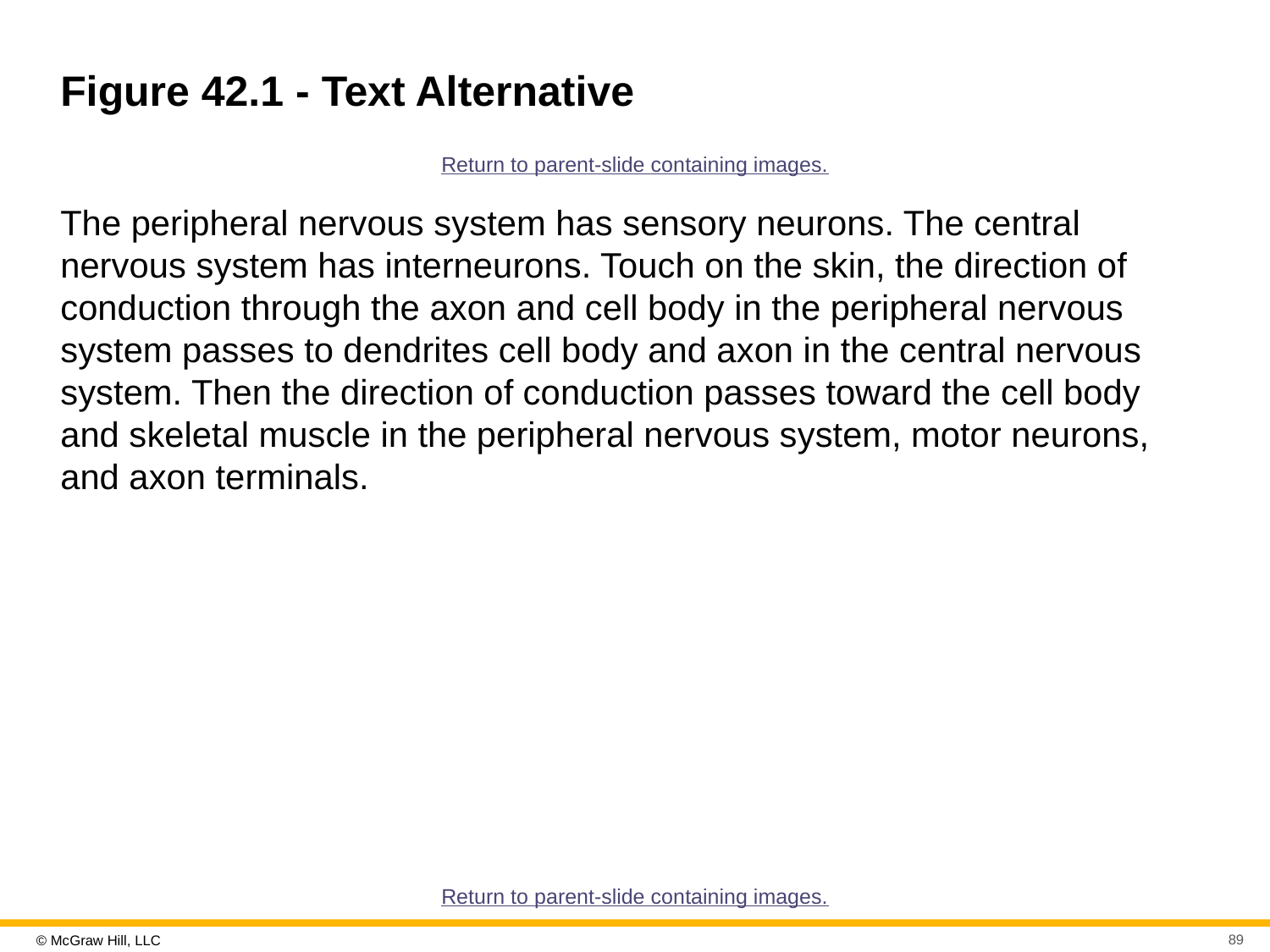

# Figure 42.1 - Text Alternative
Return to parent-slide containing images.
The peripheral nervous system has sensory neurons. The central nervous system has interneurons. Touch on the skin, the direction of conduction through the axon and cell body in the peripheral nervous system passes to dendrites cell body and axon in the central nervous system. Then the direction of conduction passes toward the cell body and skeletal muscle in the peripheral nervous system, motor neurons, and axon terminals.
Return to parent-slide containing images.
89